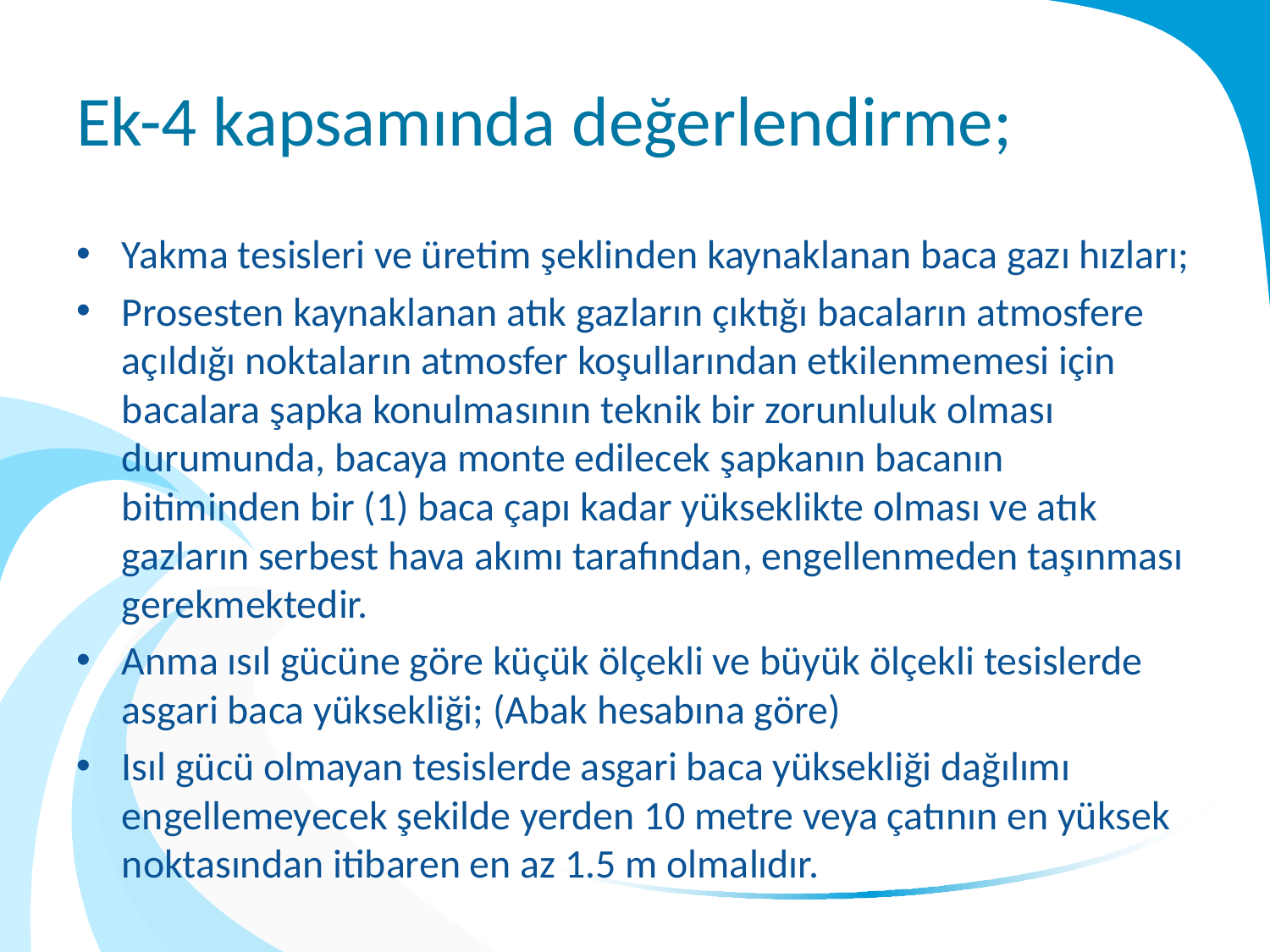

# Ek-4 kapsamında değerlendirme;
Yakma tesisleri ve üretim şeklinden kaynaklanan baca gazı hızları;
Prosesten kaynaklanan atık gazların çıktığı bacaların atmosfere açıldığı noktaların atmosfer koşullarından etkilenmemesi için bacalara şapka konulmasının teknik bir zorunluluk olması durumunda, bacaya monte edilecek şapkanın bacanın bitiminden bir (1) baca çapı kadar yükseklikte olması ve atık gazların serbest hava akımı tarafından, engellenmeden taşınması gerekmektedir.
Anma ısıl gücüne göre küçük ölçekli ve büyük ölçekli tesislerde asgari baca yüksekliği; (Abak hesabına göre)
Isıl gücü olmayan tesislerde asgari baca yüksekliği dağılımı engellemeyecek şekilde yerden 10 metre veya çatının en yüksek noktasından itibaren en az 1.5 m olmalıdır.